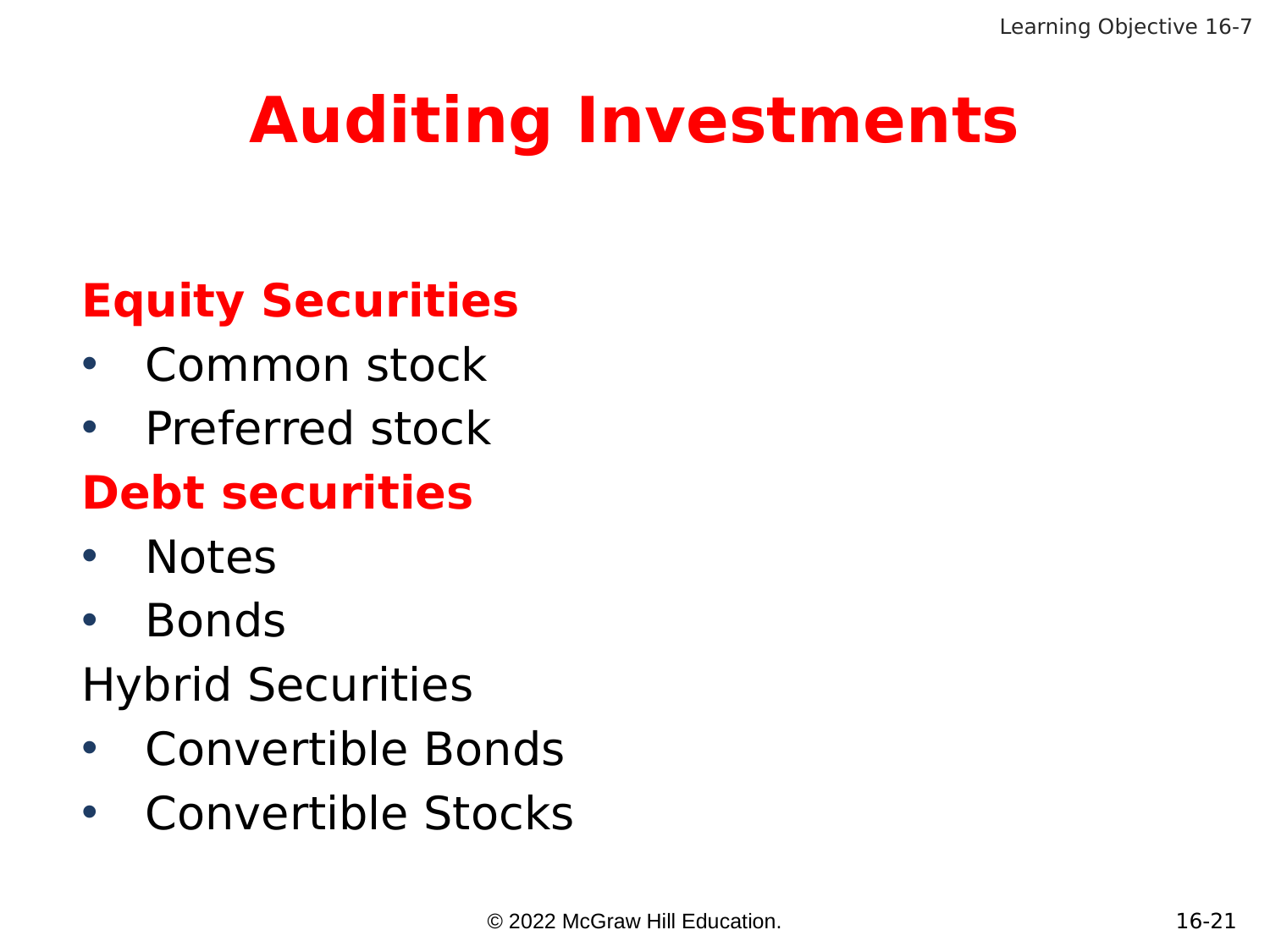

Learning Objective 16-7
# Auditing Investments
Equity Securities
Common stock
Preferred stock
Debt securities
Notes
Bonds
Hybrid Securities
Convertible Bonds
Convertible Stocks